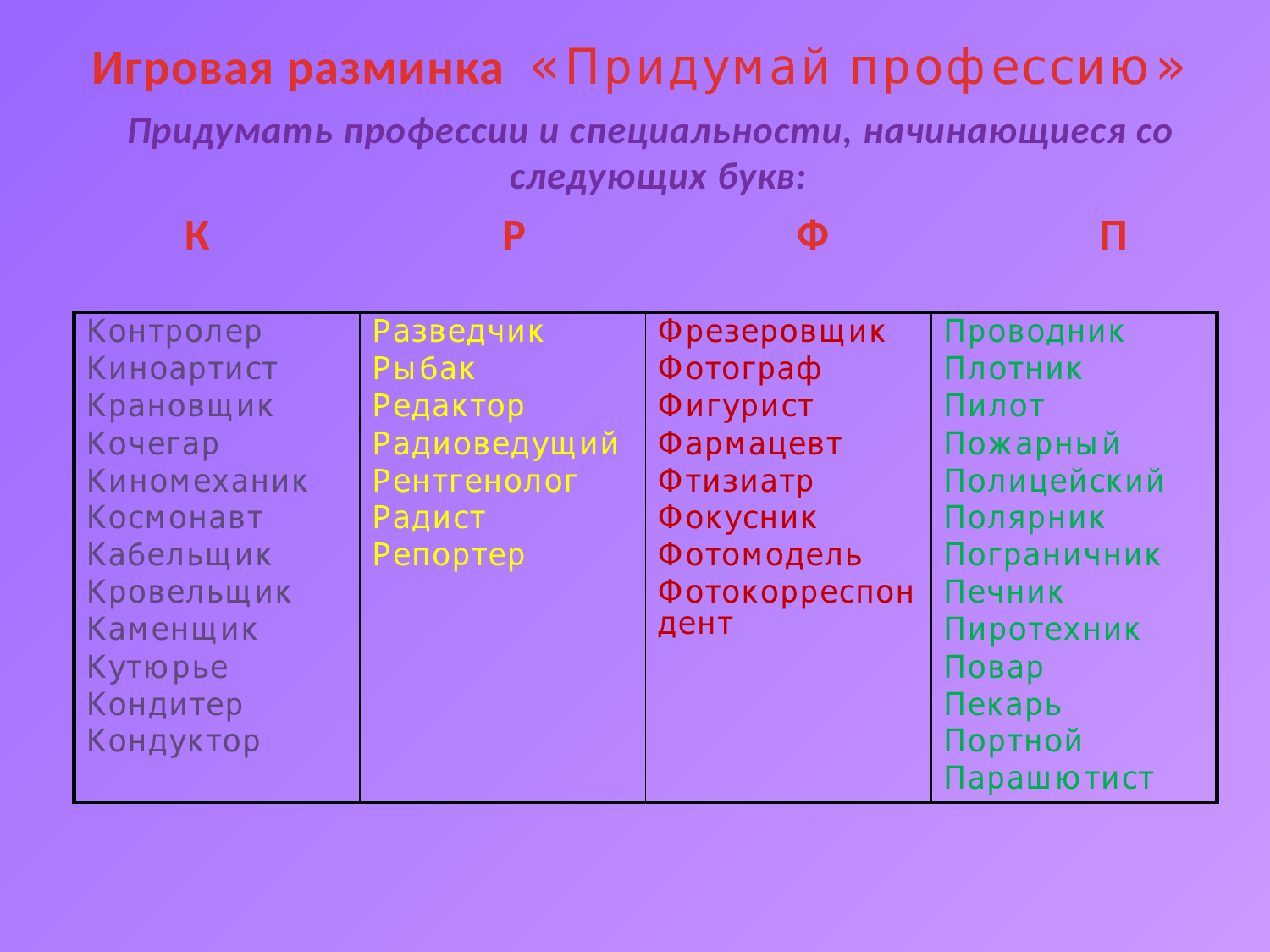

# Игровая разминка  «Придумай профессию»
    Придумать профессии и специальности, начинающиеся со следующих букв:
          К                           Р                         Ф                         П

| Контролер Киноартист Крановщик Кочегар Киномеханик Космонавт Кабельщик Кровельщик Каменщик Кутюрье Кондитер Кондуктор | Разведчик Рыбак Редактор Радиоведущий Рентгенолог Радист Репортер | Фрезеровщик Фотограф Фигурист Фармацевт Фтизиатр Фокусник Фотомодель Фотокорреспондент | Проводник Плотник Пилот Пожарный Полицейский Полярник Пограничник Печник Пиротехник Повар Пекарь Портной Парашютист |
| --- | --- | --- | --- |